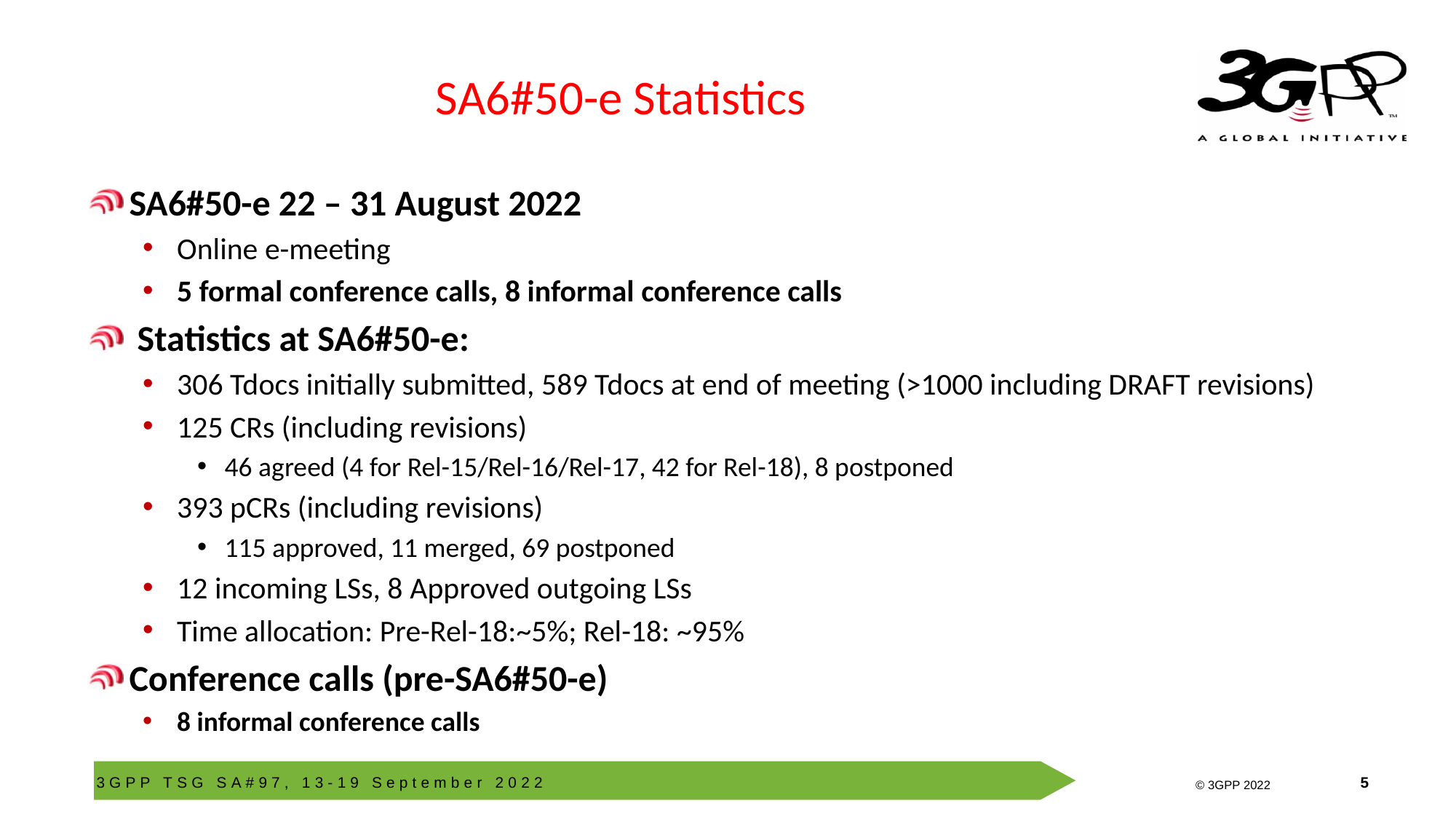

# SA6#50-e Statistics
SA6#50-e 22 – 31 August 2022
Online e-meeting
5 formal conference calls, 8 informal conference calls
 Statistics at SA6#50-e:
306 Tdocs initially submitted, 589 Tdocs at end of meeting (>1000 including DRAFT revisions)
125 CRs (including revisions)
46 agreed (4 for Rel-15/Rel-16/Rel-17, 42 for Rel-18), 8 postponed
393 pCRs (including revisions)
115 approved, 11 merged, 69 postponed
12 incoming LSs, 8 Approved outgoing LSs
Time allocation: Pre-Rel-18:~5%; Rel-18: ~95%
Conference calls (pre-SA6#50-e)
8 informal conference calls